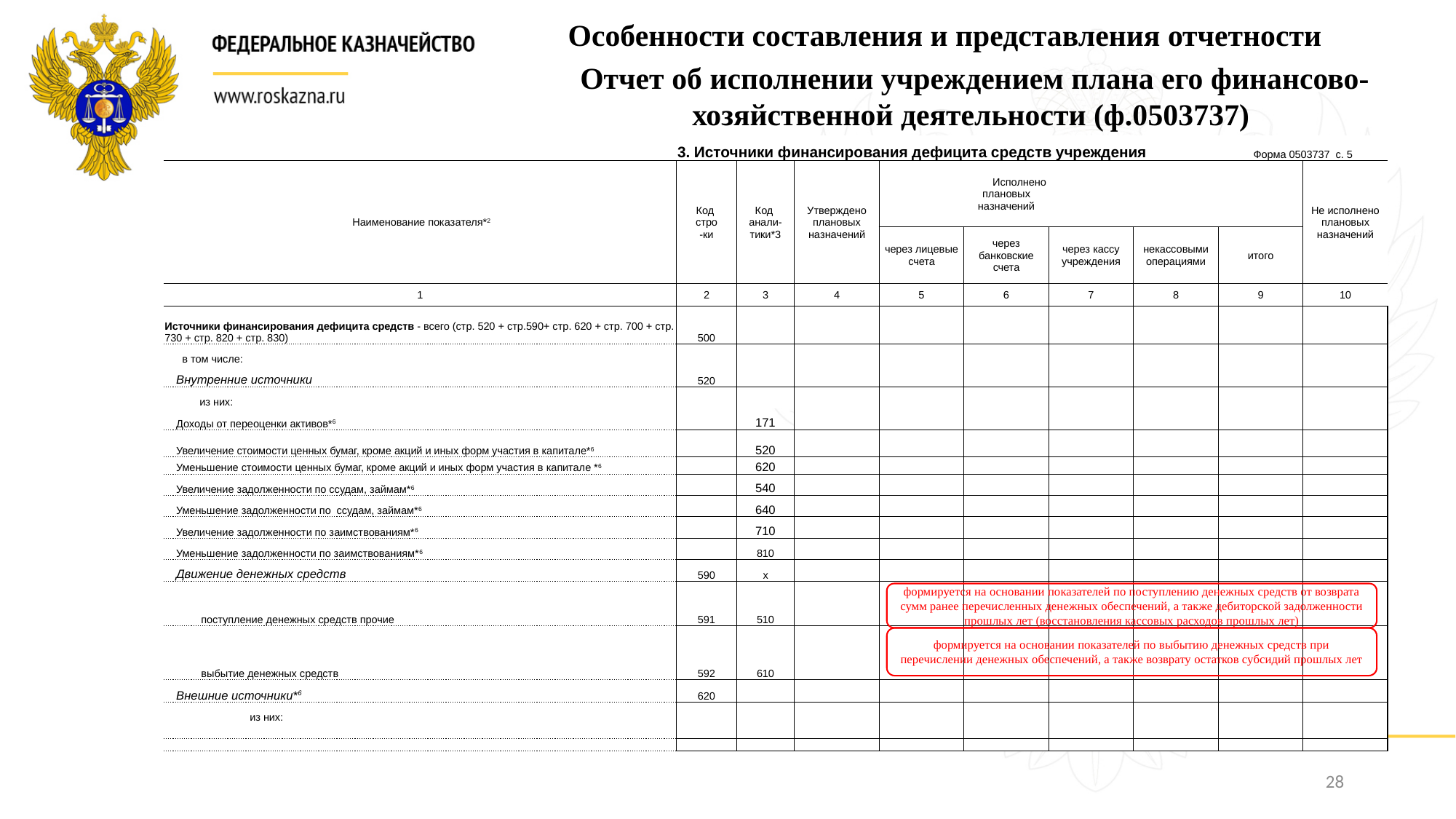

Особенности составления и представления отчетности
Отчет об исполнении учреждением плана его финансово-хозяйственной деятельности (ф.0503737)
|  | 3. Источники финансирования дефицита средств учреждения |  |  |  |  |  |  | Форма 0503737 с. 5 |  |
| --- | --- | --- | --- | --- | --- | --- | --- | --- | --- |
| Наименование показателя\*2 | Код стро -ки | Код анали- тики\*3 | Утверждено плановых назначений |  | Исполнено плановых назначений |  |  |  | Не исполнено плановых назначений |
|  |  |  |  | через лицевые счета | через банковские счета | через кассу учреждения | некассовыми операциями | итого |  |
| 1 | 2 | 3 | 4 | 5 | 6 | 7 | 8 | 9 | 10 |
| Источники финансирования дефицита средств - всего (стр. 520 + стр.590+ стр. 620 + стр. 700 + стр. 730 + стр. 820 + стр. 830) | 500 |  |  |  |  |  |  |  |  |
| в том числе: |  |  |  |  |  |  |  |  |  |
| Внутренние источники | 520 |  |  |  |  |  |  |  |  |
| из них: |  |  |  |  |  |  |  |  |  |
| Доходы от переоценки активов\*6 |  | 171 |  |  |  |  |  |  |  |
| Увеличение стоимости ценных бумаг, кроме акций и иных форм участия в капитале\*6 |  | 520 |  |  |  |  |  |  |  |
| Уменьшение стоимости ценных бумаг, кроме акций и иных форм участия в капитале \*6 |  | 620 |  |  |  |  |  |  |  |
| Увеличение задолженности по ссудам, займам\*6 |  | 540 |  |  |  |  |  |  |  |
| Уменьшение задолженности по ссудам, займам\*6 |  | 640 |  |  |  |  |  |  |  |
| Увеличение задолженности по заимствованиям\*6 |  | 710 |  |  |  |  |  |  |  |
| Уменьшение задолженности по заимствованиям\*6 |  | 810 |  |  |  |  |  |  |  |
| Движение денежных средств | 590 | х |  |  |  |  |  |  |  |
| поступление денежных средств прочие | 591 | 510 |  |  |  |  |  |  |  |
| выбытие денежных средств | 592 | 610 |  |  |  |  |  |  |  |
| Внешние источники\*6 | 620 |  |  |  |  |  |  |  |  |
| из них: |  |  |  |  |  |  |  |  |  |
|  |  |  |  |  |  |  |  |  |  |
|  |  |  |  |  |  |  |  |  |  |
формируется на основании показателей по поступлению денежных средств от возврата сумм ранее перечисленных денежных обеспечений, а также дебиторской задолженности прошлых лет (восстановления кассовых расходов прошлых лет)
формируется на основании показателей по выбытию денежных средств при перечислении денежных обеспечений, а также возврату остатков субсидий прошлых лет
28